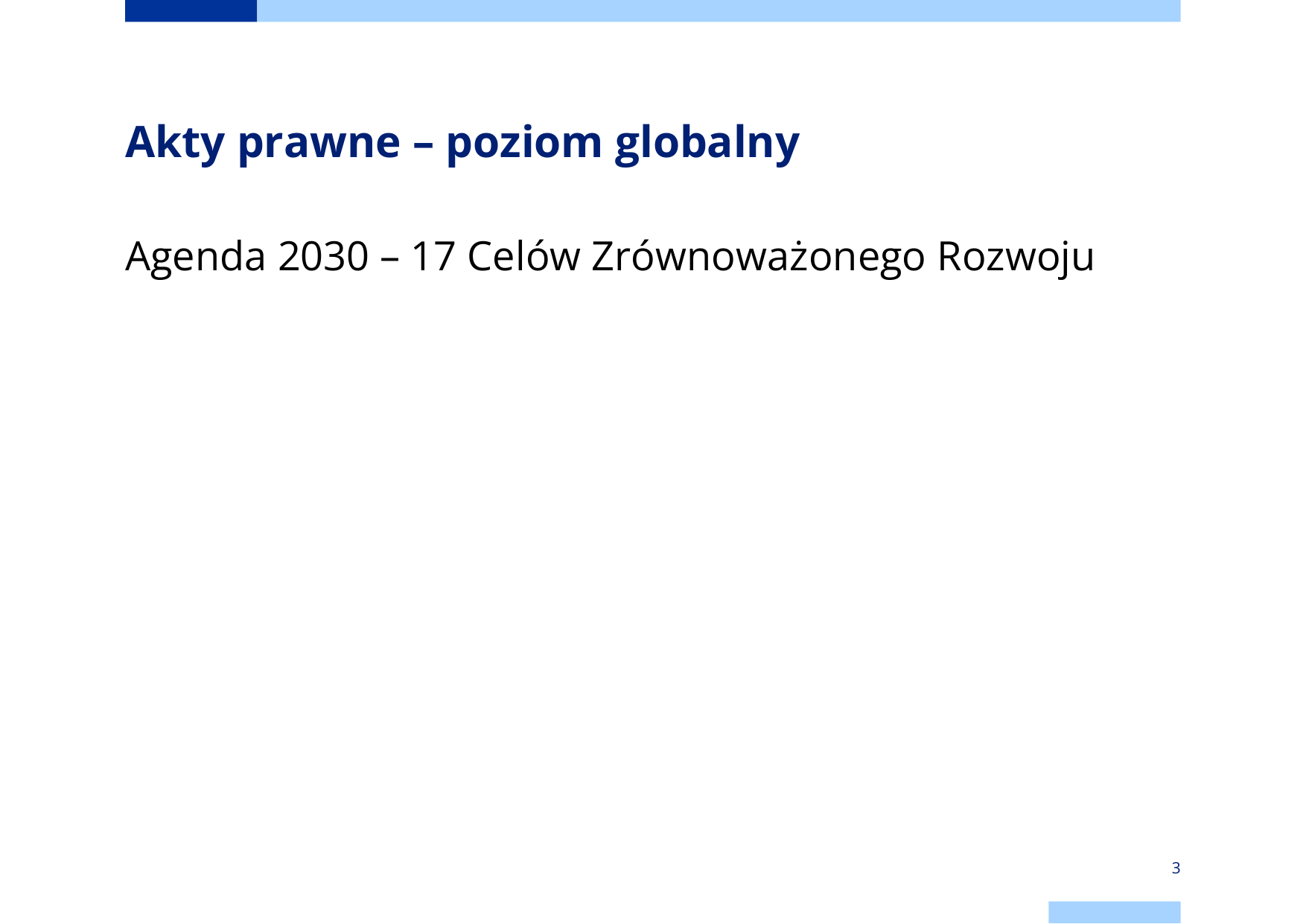

# Akty prawne – poziom globalny
Agenda 2030 – 17 Celów Zrównoważonego Rozwoju
3